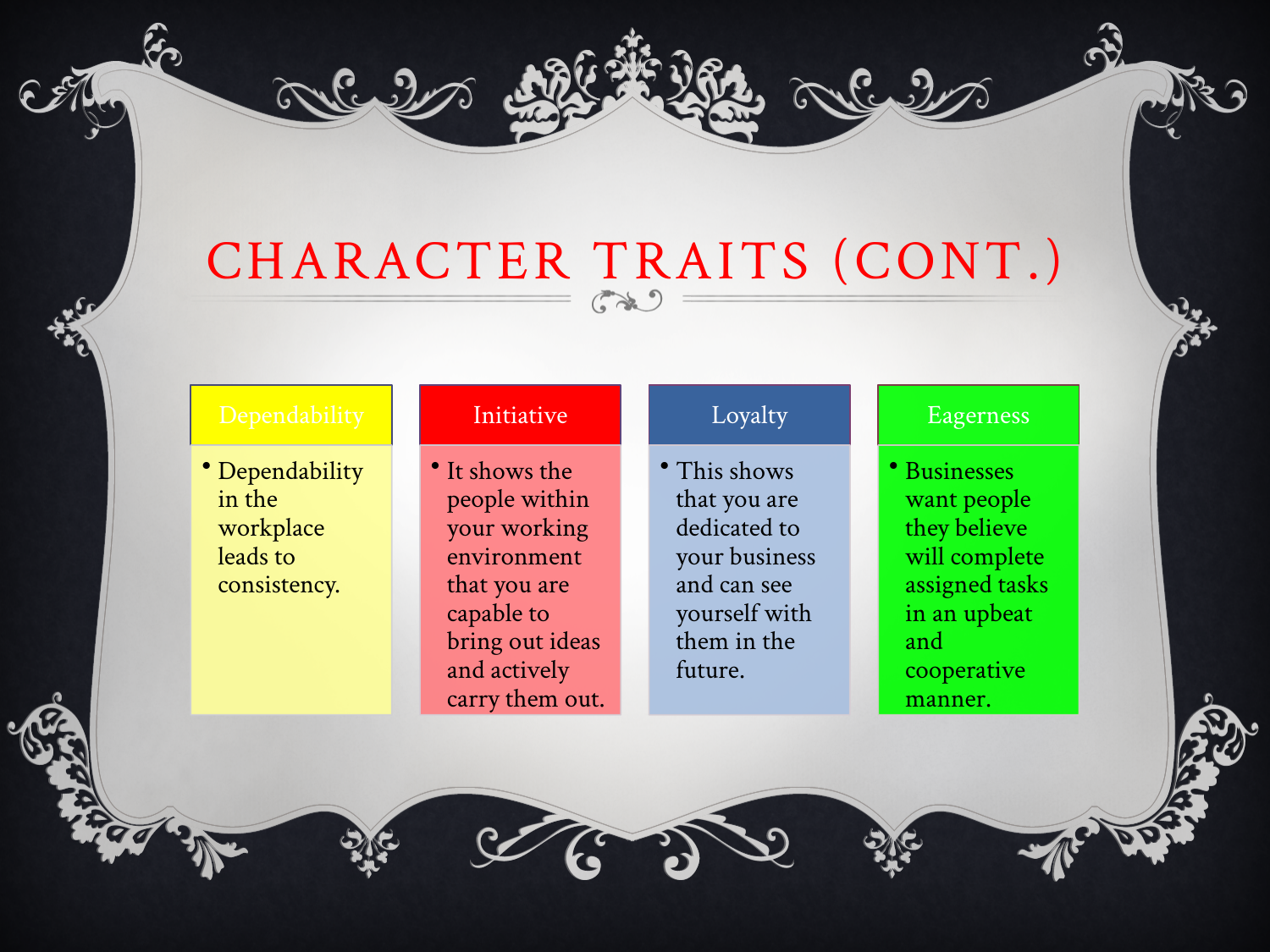

# Character Traits (cont.)
Dependability
Dependability in the workplace leads to consistency.
Initiative
It shows the people within your working environment that you are capable to bring out ideas and actively carry them out.
Loyalty
This shows that you are dedicated to your business and can see yourself with them in the future.
Eagerness
Businesses want people they believe will complete assigned tasks in an upbeat and cooperative manner.